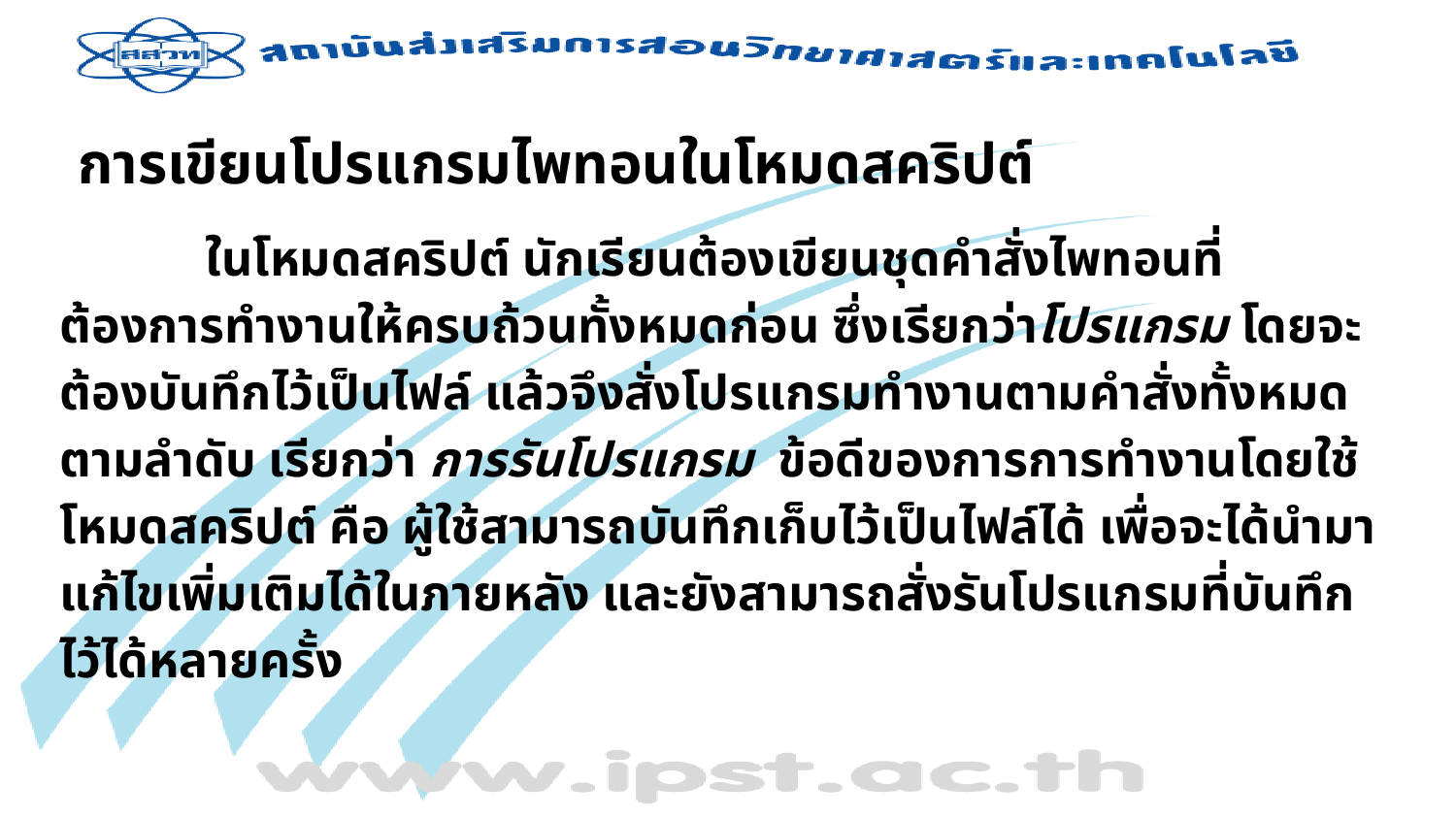

# การเขียนโปรแกรมไพทอนในโหมดสคริปต์
	ในโหมดสคริปต์ นักเรียนต้องเขียนชุดคำสั่งไพทอนที่ต้องการทำงานให้ครบถ้วนทั้งหมดก่อน ซึ่งเรียกว่าโปรแกรม โดยจะต้องบันทึกไว้เป็นไฟล์ แล้วจึงสั่งโปรแกรมทำงานตามคำสั่งทั้งหมดตามลำดับ เรียกว่า การรันโปรแกรม  ข้อดีของการการทำงานโดยใช้โหมดสคริปต์ คือ ผู้ใช้สามารถบันทึกเก็บไว้เป็นไฟล์ได้ เพื่อจะได้นำมาแก้ไขเพิ่มเติมได้ในภายหลัง และยังสามารถสั่งรันโปรแกรมที่บันทึกไว้ได้หลายครั้ง